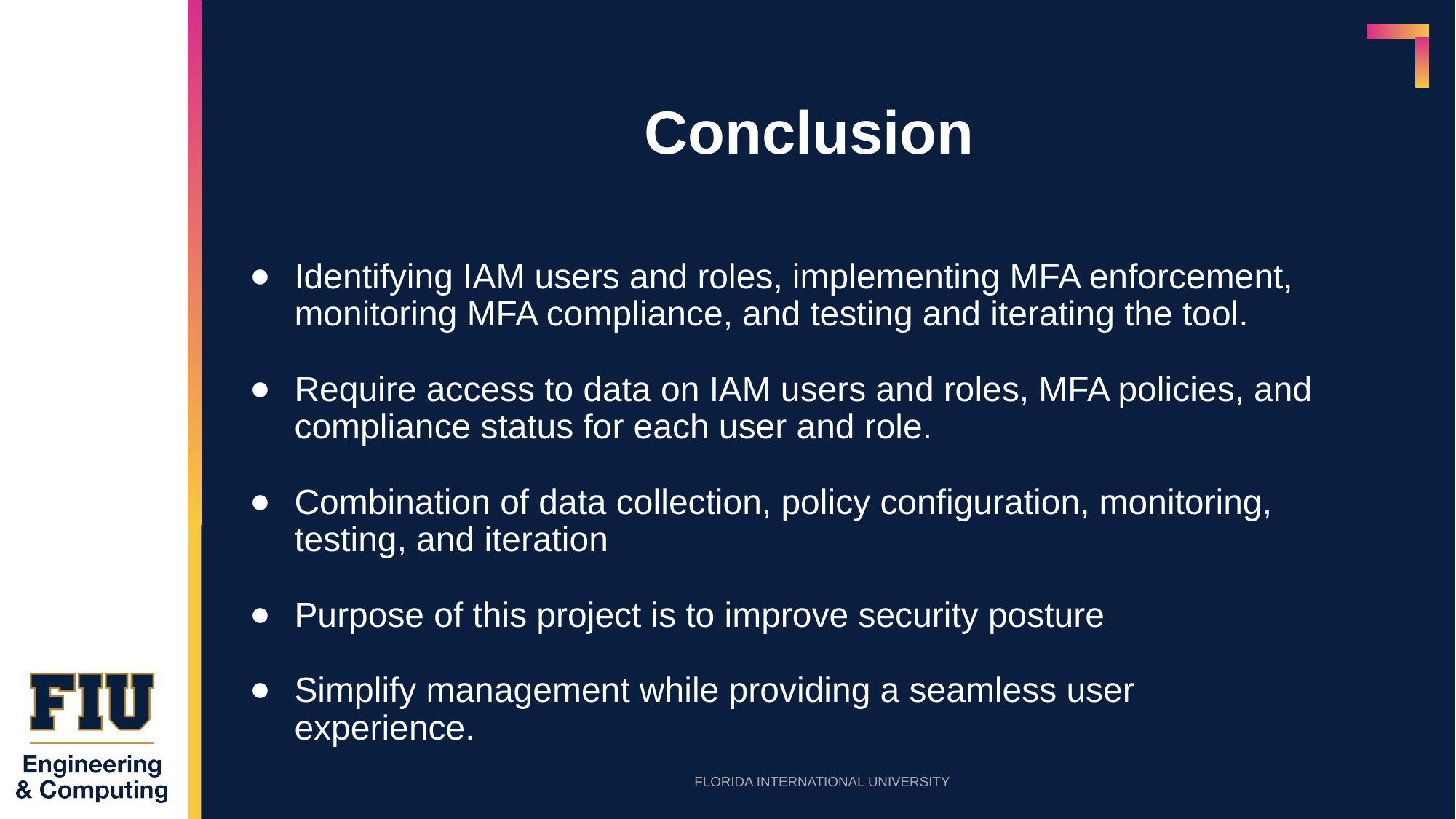

# Conclusion
Identifying IAM users and roles, implementing MFA enforcement, monitoring MFA compliance, and testing and iterating the tool.

Require access to data on IAM users and roles, MFA policies, and compliance status for each user and role.

Combination of data collection, policy configuration, monitoring, testing, and iteration

Purpose of this project is to improve security posture

Simplify management while providing a seamless user experience.